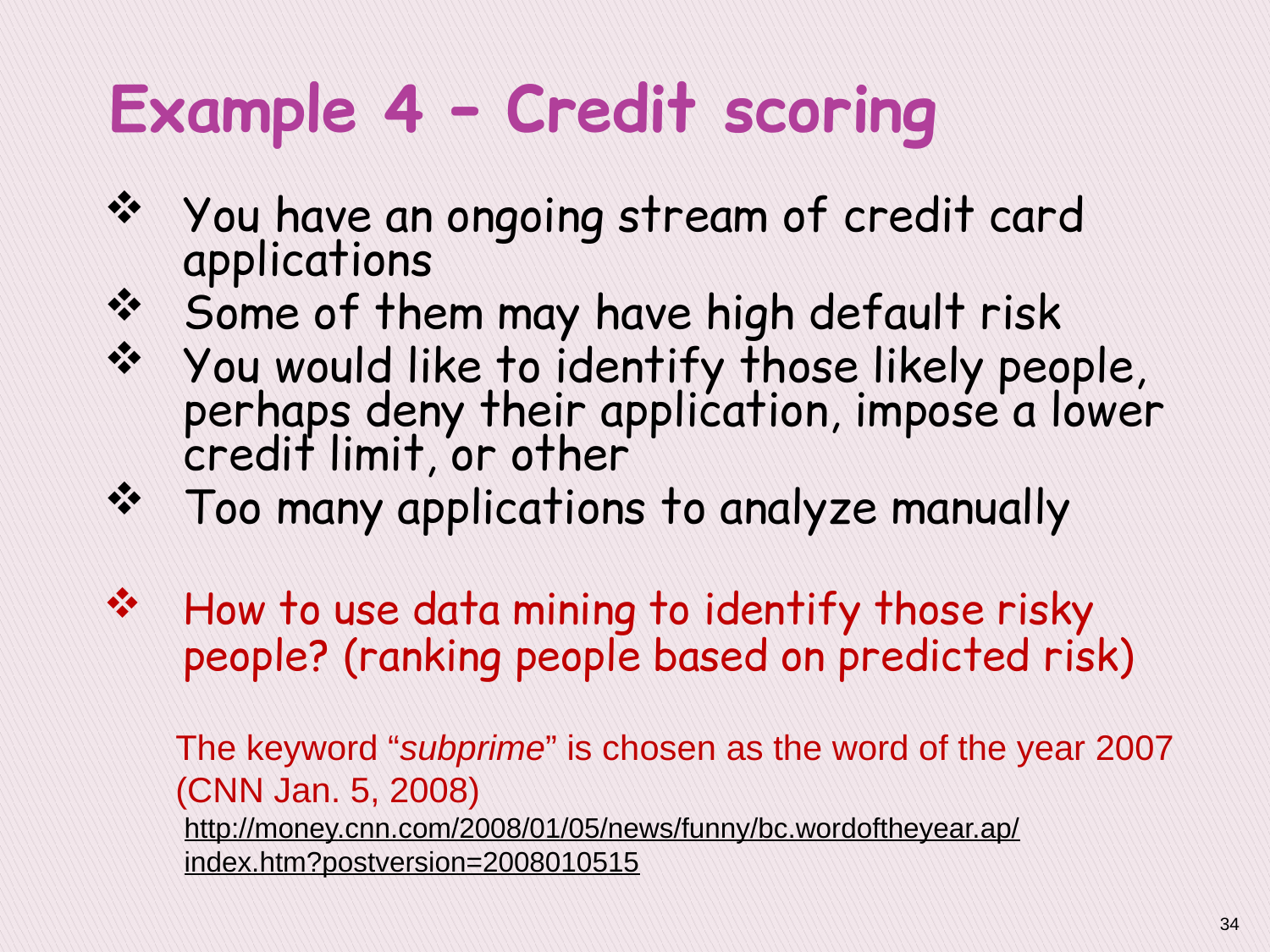

Example 4 – Credit scoring
You have an ongoing stream of credit card applications
Some of them may have high default risk
You would like to identify those likely people, perhaps deny their application, impose a lower credit limit, or other
Too many applications to analyze manually
How to use data mining to identify those risky people? (ranking people based on predicted risk)
The keyword “subprime” is chosen as the word of the year 2007 (CNN Jan. 5, 2008)
http://money.cnn.com/2008/01/05/news/funny/bc.wordoftheyear.ap/index.htm?postversion=2008010515
34